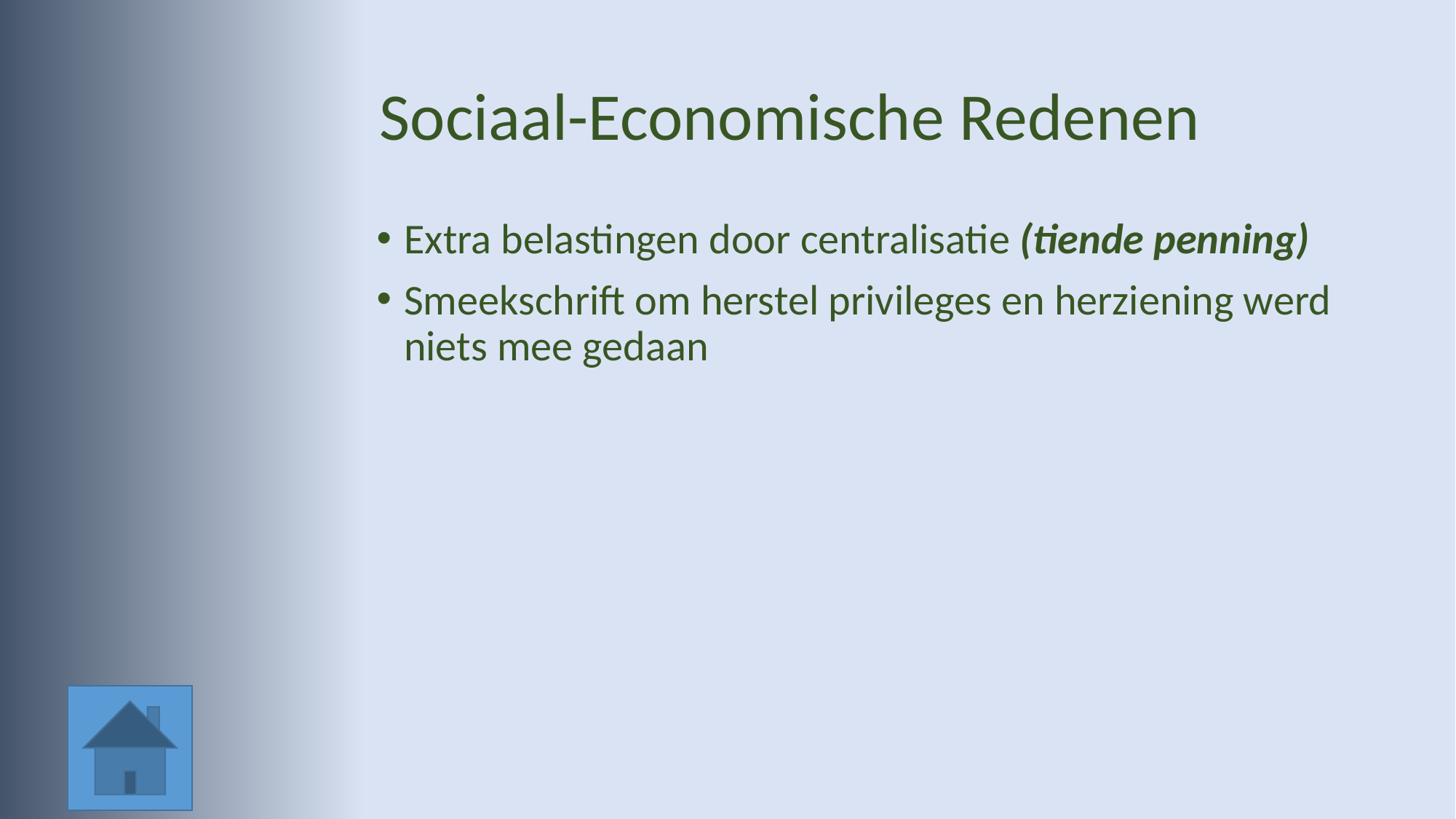

# Sociaal-Economische Redenen
Extra belastingen door centralisatie (tiende penning)
Smeekschrift om herstel privileges en herziening werd niets mee gedaan